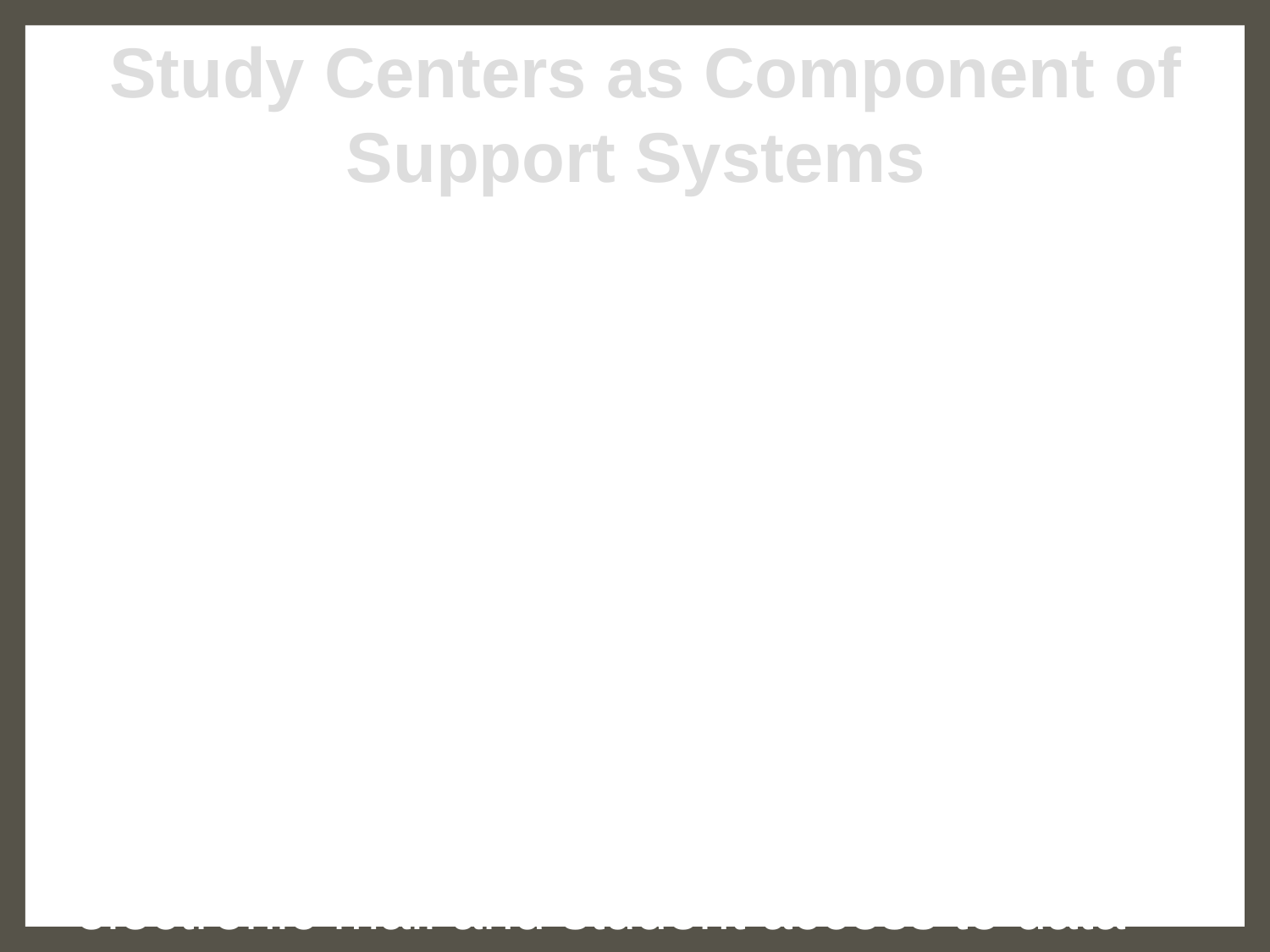

Study Centers as Component of Support Systems
	The alternative, using study materials that require greater dependence on ongoing academic support should not be rejected. Academic support can be provided through an increasing number of avenues, a number of which are very cost effective. Support through study centers or extended campus networks can now be extended through two- way communication using teletutorials and teleconferences and more importantly using electronic mail and student access to data